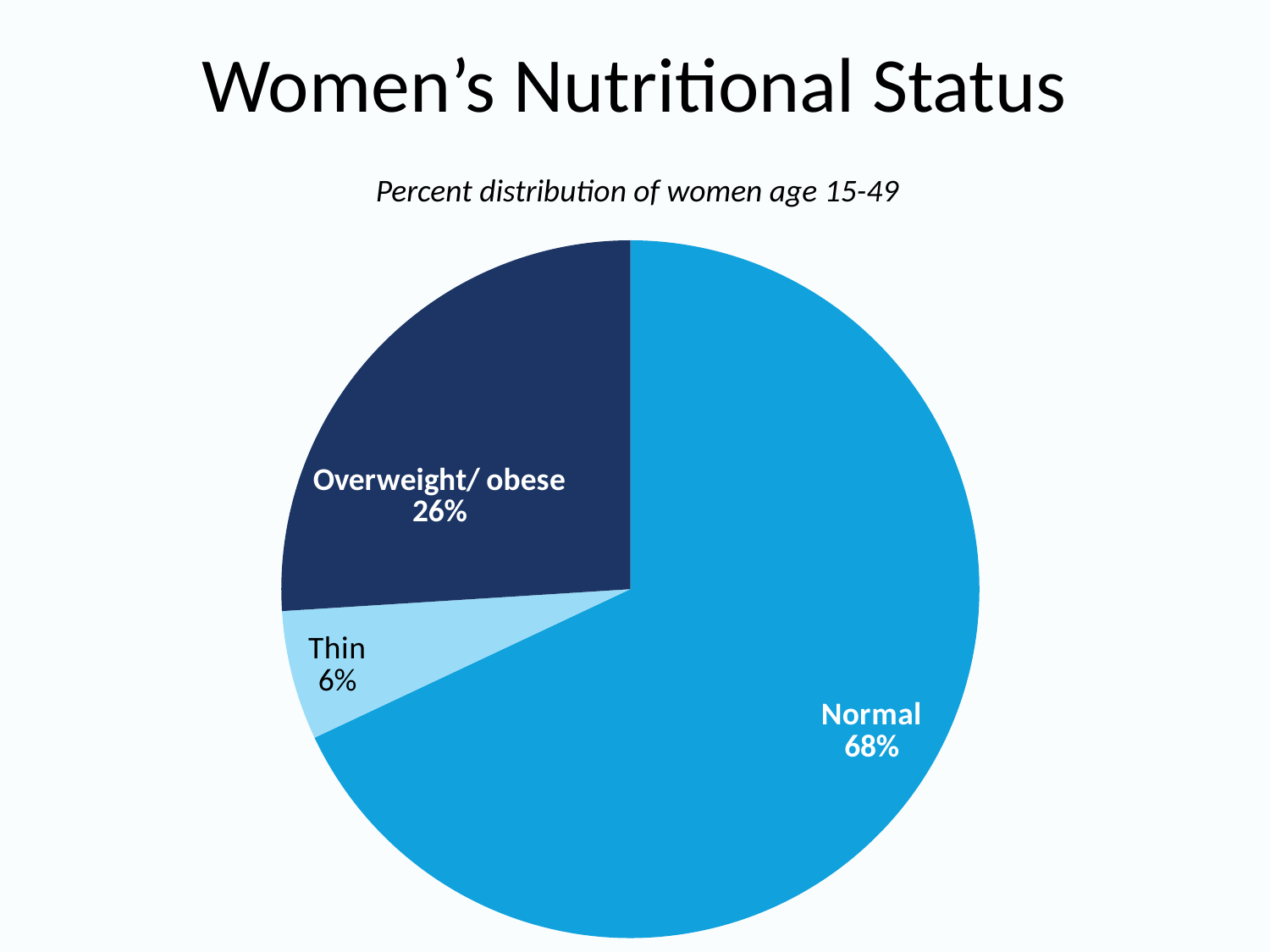

# Women’s Nutritional Status
Percent distribution of women age 15-49

### Chart

| Category | Series 1 |
|---|---|
| Normal | 68.0 |
| Thin | 6.0 |
| Overweight/ obese | 26.0 |